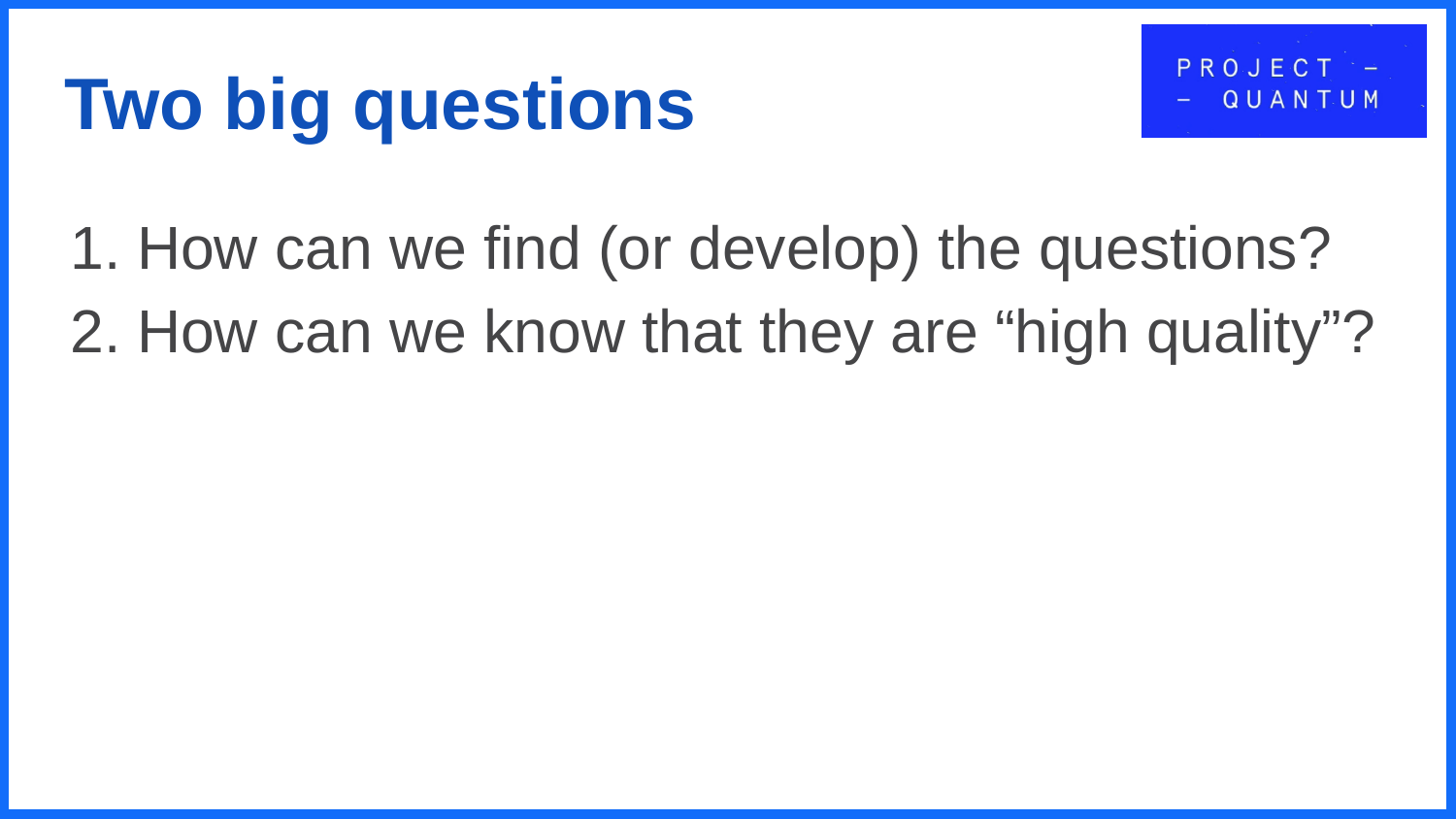

# Two big questions
How can we find (or develop) the questions?
How can we know that they are “high quality”?